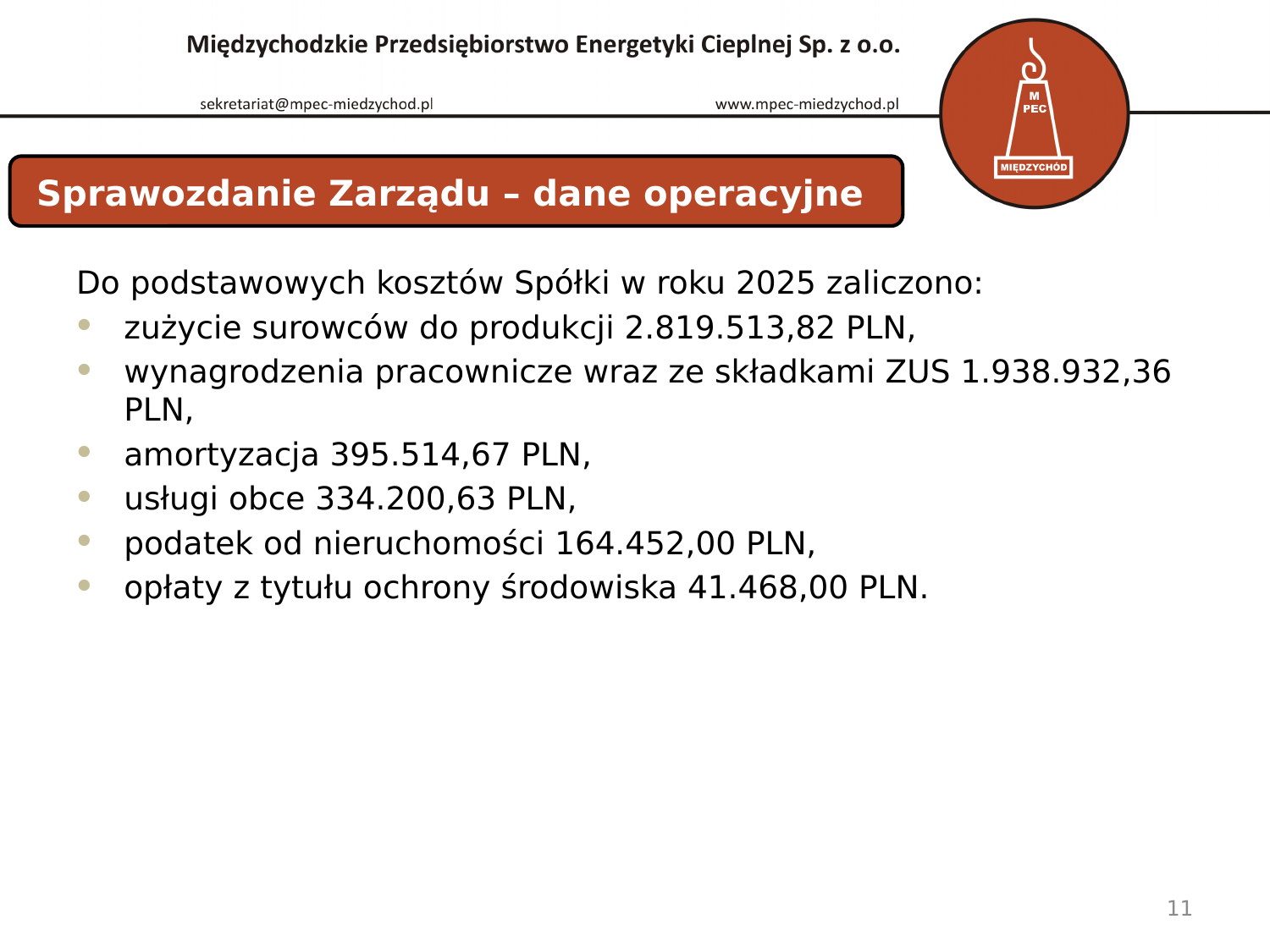

# Sprawozdanie Zarządu – dane operacyjne
Do podstawowych kosztów Spółki w roku 2025 zaliczono:
zużycie surowców do produkcji 2.819.513,82 PLN,
wynagrodzenia pracownicze wraz ze składkami ZUS 1.938.932,36 PLN,
amortyzacja 395.514,67 PLN,
usługi obce 334.200,63 PLN,
podatek od nieruchomości 164.452,00 PLN,
opłaty z tytułu ochrony środowiska 41.468,00 PLN.
11